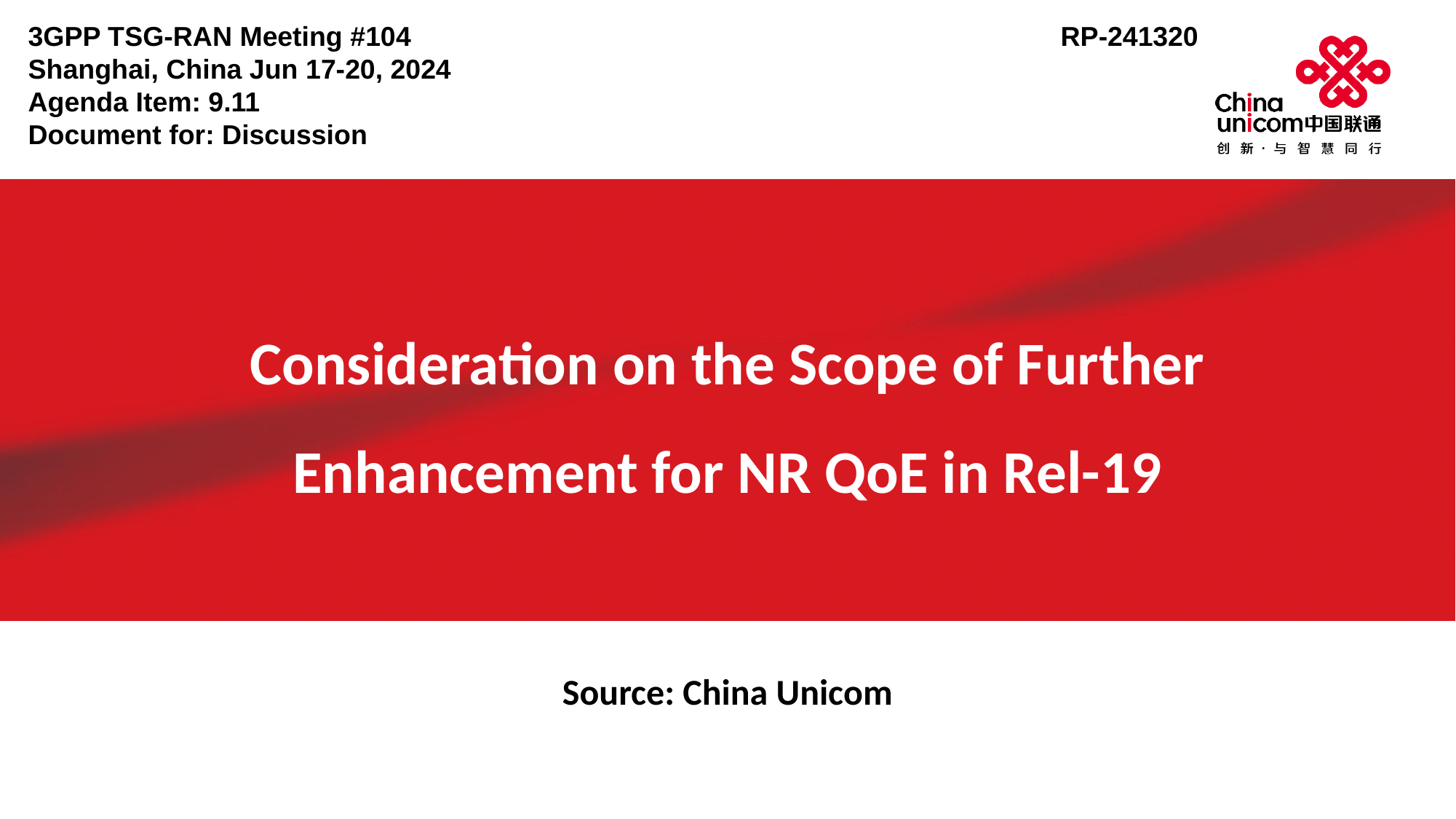

3GPP TSG-RAN Meeting #104	                                                                              RP-241320
Shanghai, China Jun 17-20, 2024
Agenda Item: 9.11
Document for: Discussion

# Consideration on the Scope of Further Enhancement for NR QoE in Rel-19
Source: China Unicom